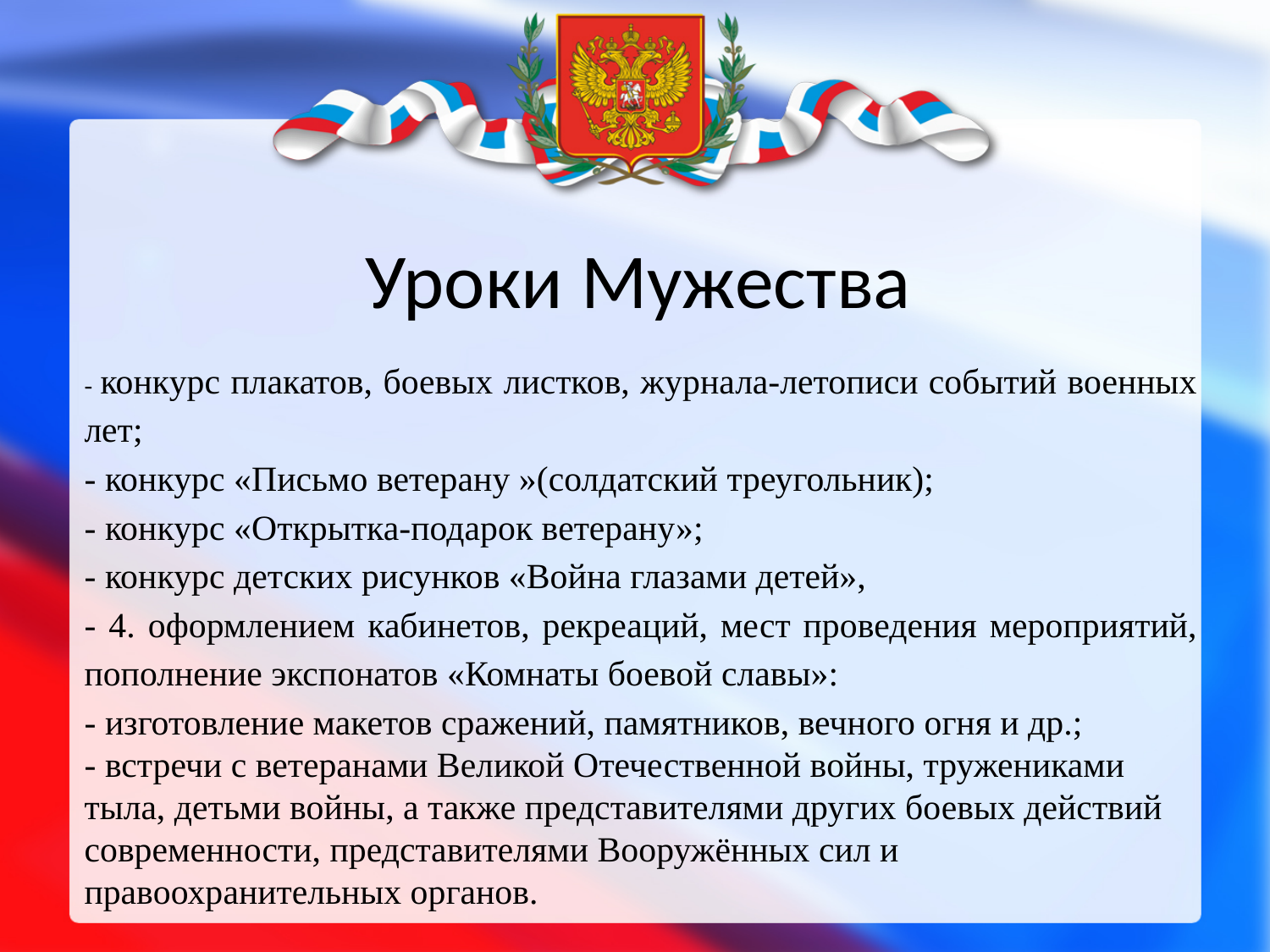

# Уроки Мужества
- конкурс плакатов, боевых листков, журнала-летописи событий военных лет;
- конкурс «Письмо ветерану »(солдатский треугольник);
- конкурс «Открытка-подарок ветерану»;
- конкурс детских рисунков «Война глазами детей»,
- 4. оформлением кабинетов, рекреаций, мест проведения мероприятий, пополнение экспонатов «Комнаты боевой славы»:
- изготовление макетов сражений, памятников, вечного огня и др.;
- встречи с ветеранами Великой Отечественной войны, тружениками тыла, детьми войны, а также представителями других боевых действий современности, представителями Вооружённых сил и правоохранительных органов.